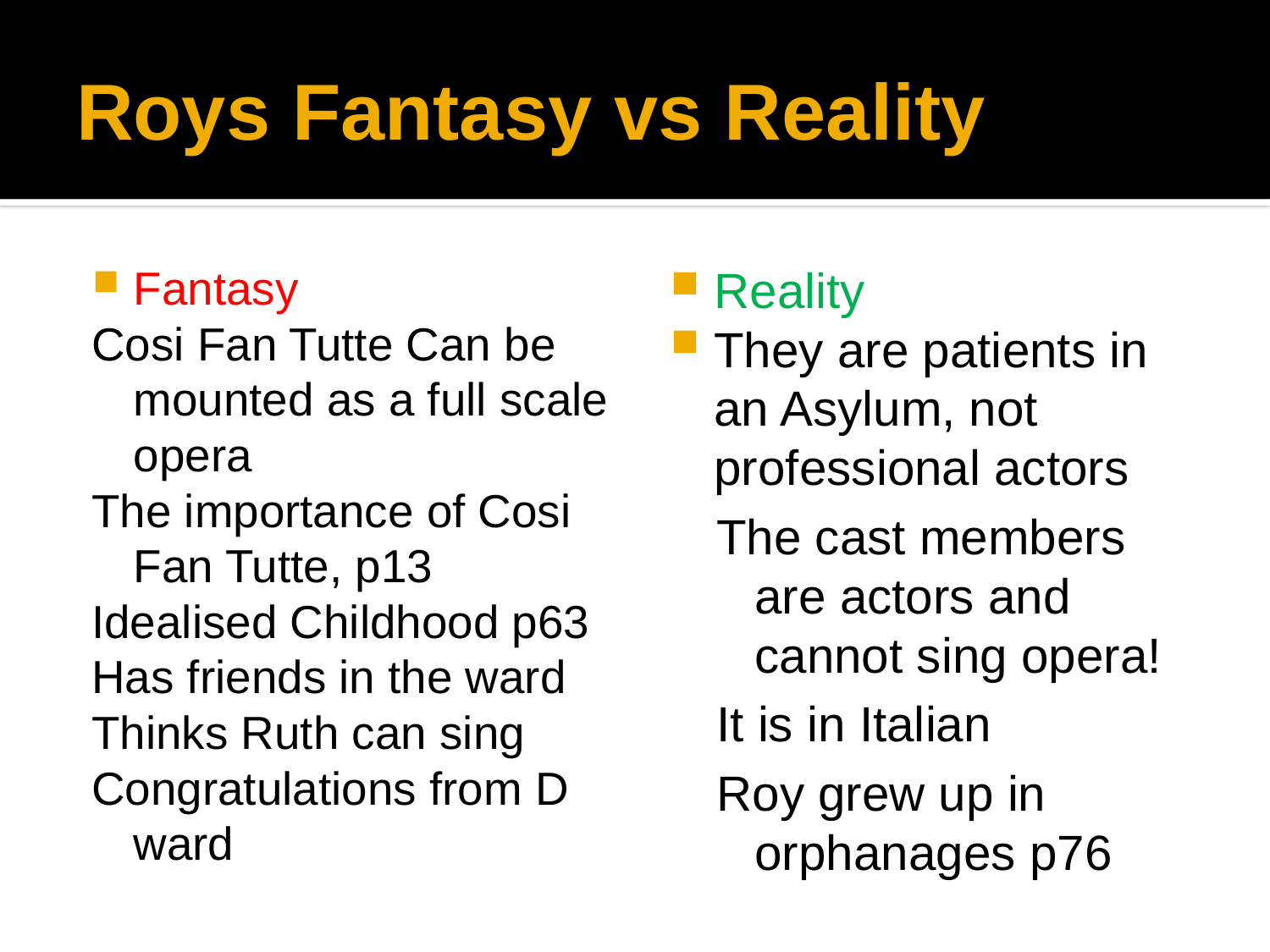

# Roys Fantasy vs Reality
Fantasy
Cosi Fan Tutte Can be mounted as a full scale opera
The importance of Cosi Fan Tutte, p13
Idealised Childhood p63
Has friends in the ward
Thinks Ruth can sing
Congratulations from D ward
Reality
They are patients in an Asylum, not professional actors
The cast members are actors and cannot sing opera!
It is in Italian
Roy grew up in orphanages p76